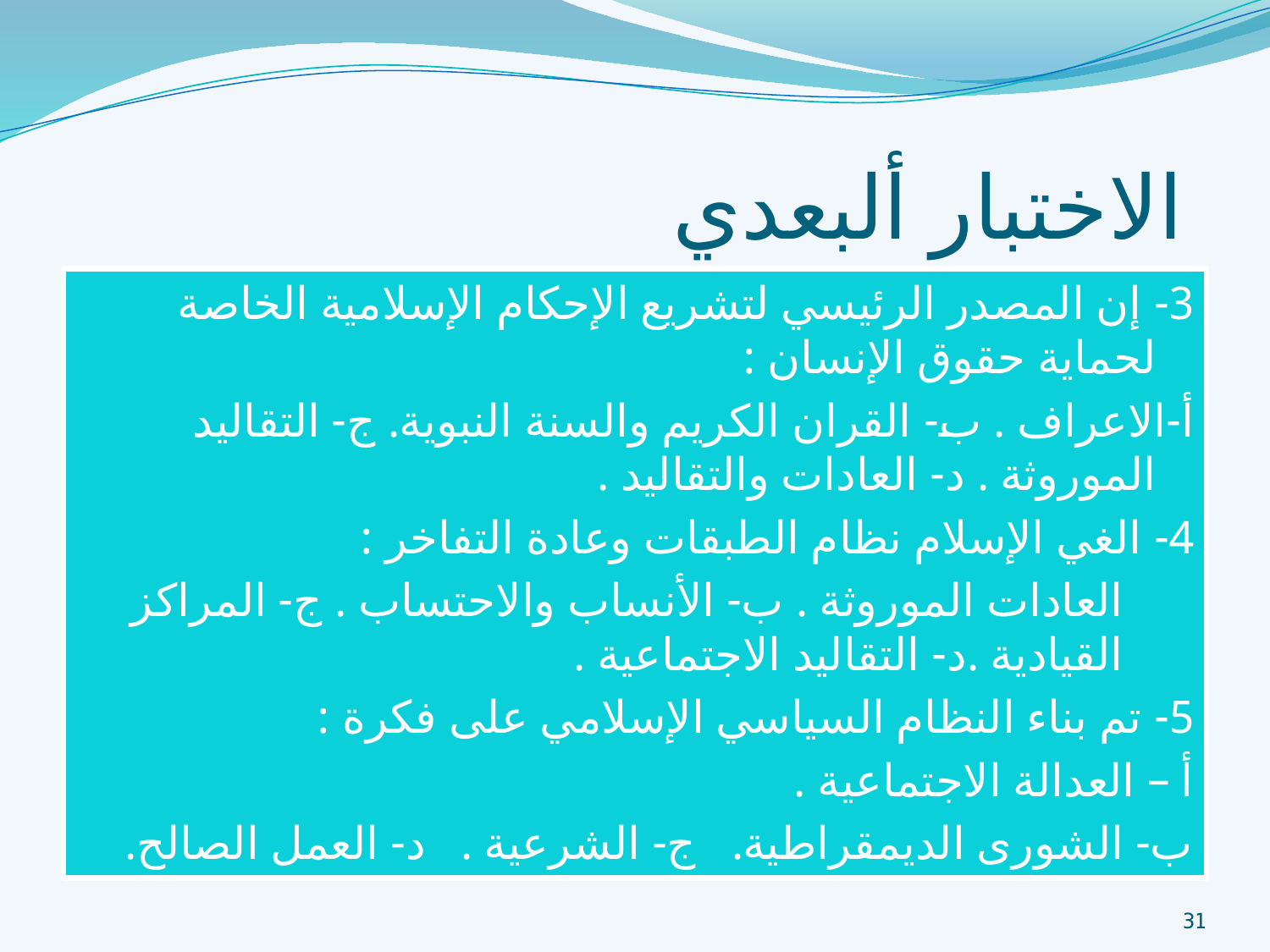

# الاختبار ألبعدي
3- إن المصدر الرئيسي لتشريع الإحكام الإسلامية الخاصة لحماية حقوق الإنسان :
أ-الاعراف . ب- القران الكريم والسنة النبوية. ج- التقاليد الموروثة . د- العادات والتقاليد .
4- الغي الإسلام نظام الطبقات وعادة التفاخر :
العادات الموروثة . ب- الأنساب والاحتساب . ج- المراكز القيادية .د- التقاليد الاجتماعية .
5- تم بناء النظام السياسي الإسلامي على فكرة :
أ – العدالة الاجتماعية .
ب- الشورى الديمقراطية.   ج- الشرعية .   د- العمل الصالح.

31